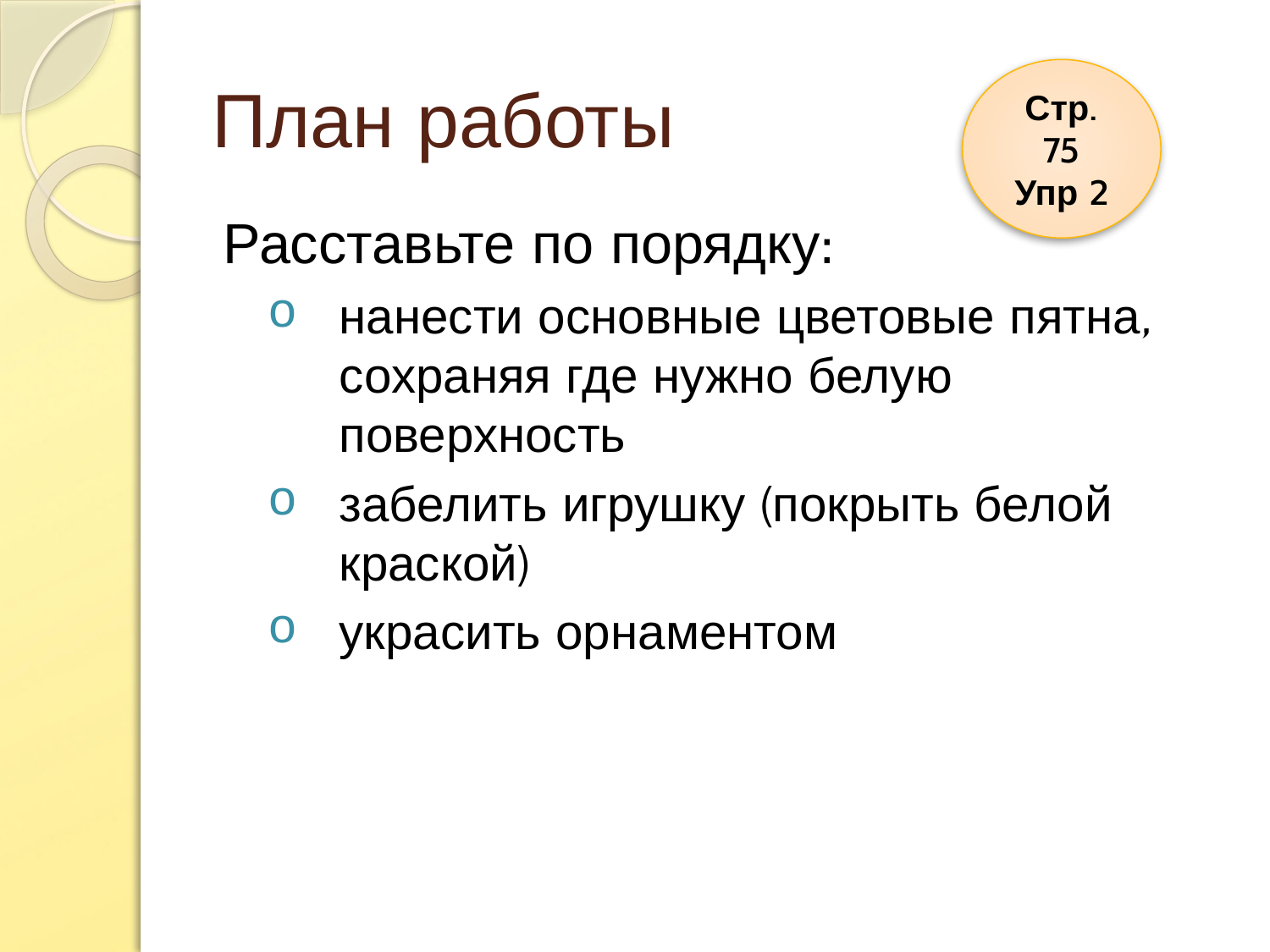

# План работы
Стр. 75
Упр 2
Расставьте по порядку:
нанести основные цветовые пятна, сохраняя где нужно белую поверхность
забелить игрушку (покрыть белой краской)
украсить орнаментом